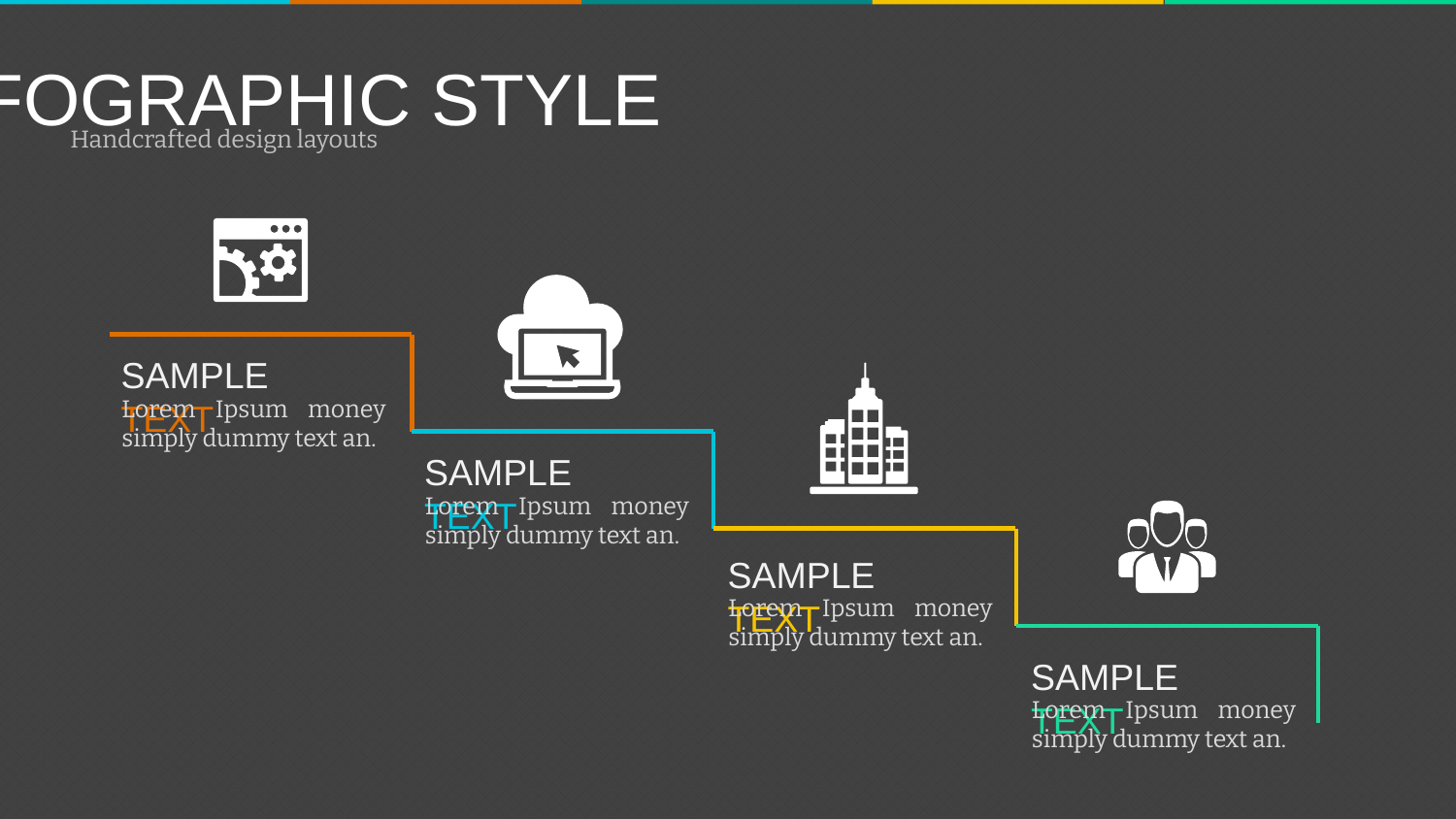

INFOGRAPHIC STYLE
Handcrafted design layouts

SAMPLE TEXT

Lorem Ipsum money simply dummy text an.
SAMPLE TEXT
Lorem Ipsum money simply dummy text an.

SAMPLE TEXT
Lorem Ipsum money simply dummy text an.
SAMPLE TEXT
Lorem Ipsum money simply dummy text an.